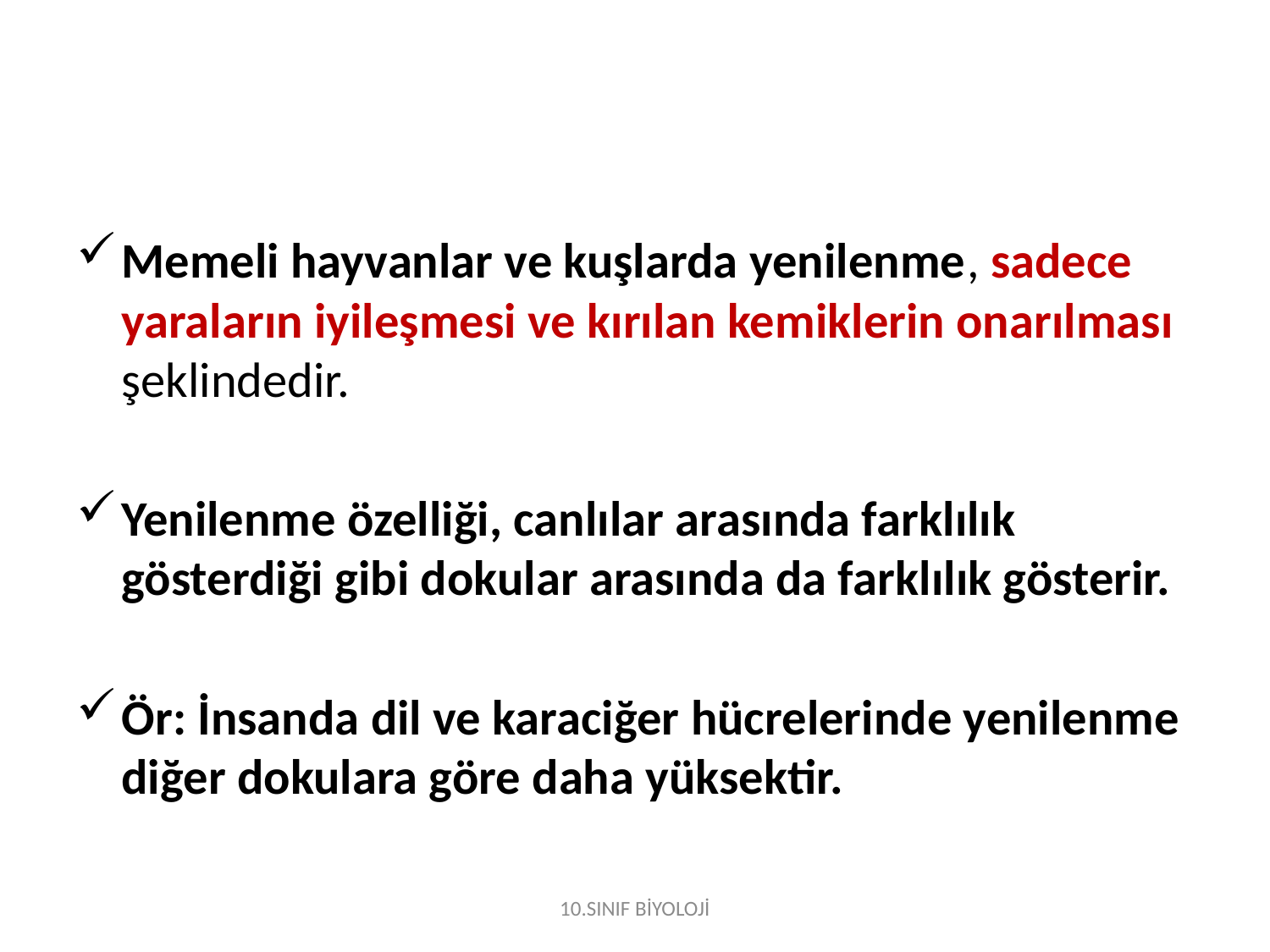

#
Memeli hayvanlar ve kuşlarda yenilenme, sadece yaraların iyileşmesi ve kırılan kemiklerin onarılması şeklindedir.

Yenilenme özelliği, canlılar arasında farklılık gösterdiği gibi dokular arasında da farklılık gösterir.

Ör: İnsanda dil ve karaciğer hücrelerinde yenilenme diğer dokulara göre daha yüksektir.

10.SINIF BİYOLOJİ